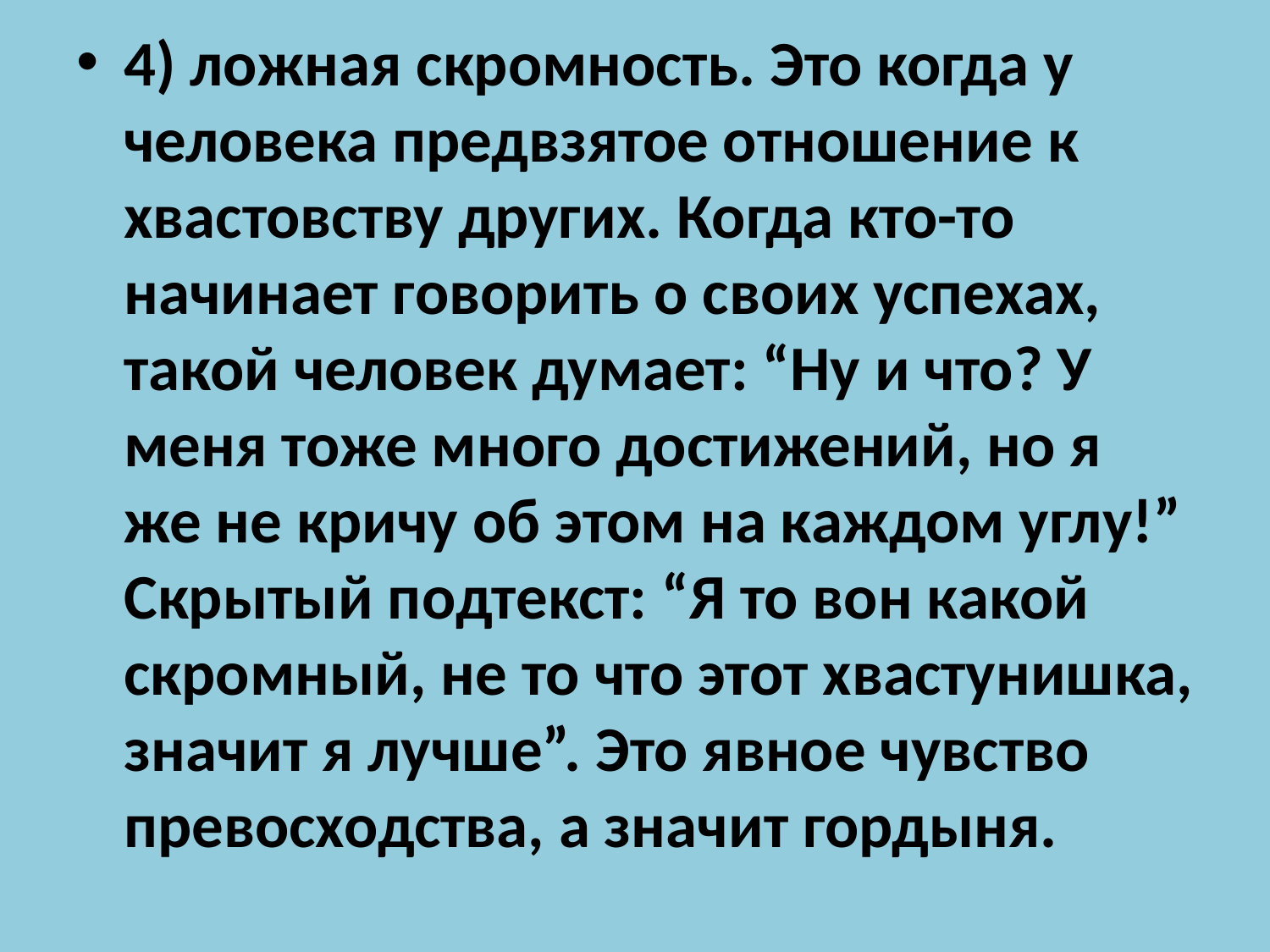

4) ложная скромность. Это когда у человека предвзятое отношение к хвастовству других. Когда кто-то начинает говорить о своих успехах, такой человек думает: “Ну и что? У меня тоже много достижений, но я же не кричу об этом на каждом углу!” Скрытый подтекст: “Я то вон какой скромный, не то что этот хвастунишка, значит я лучше”. Это явное чувство превосходства, а значит гордыня.
#